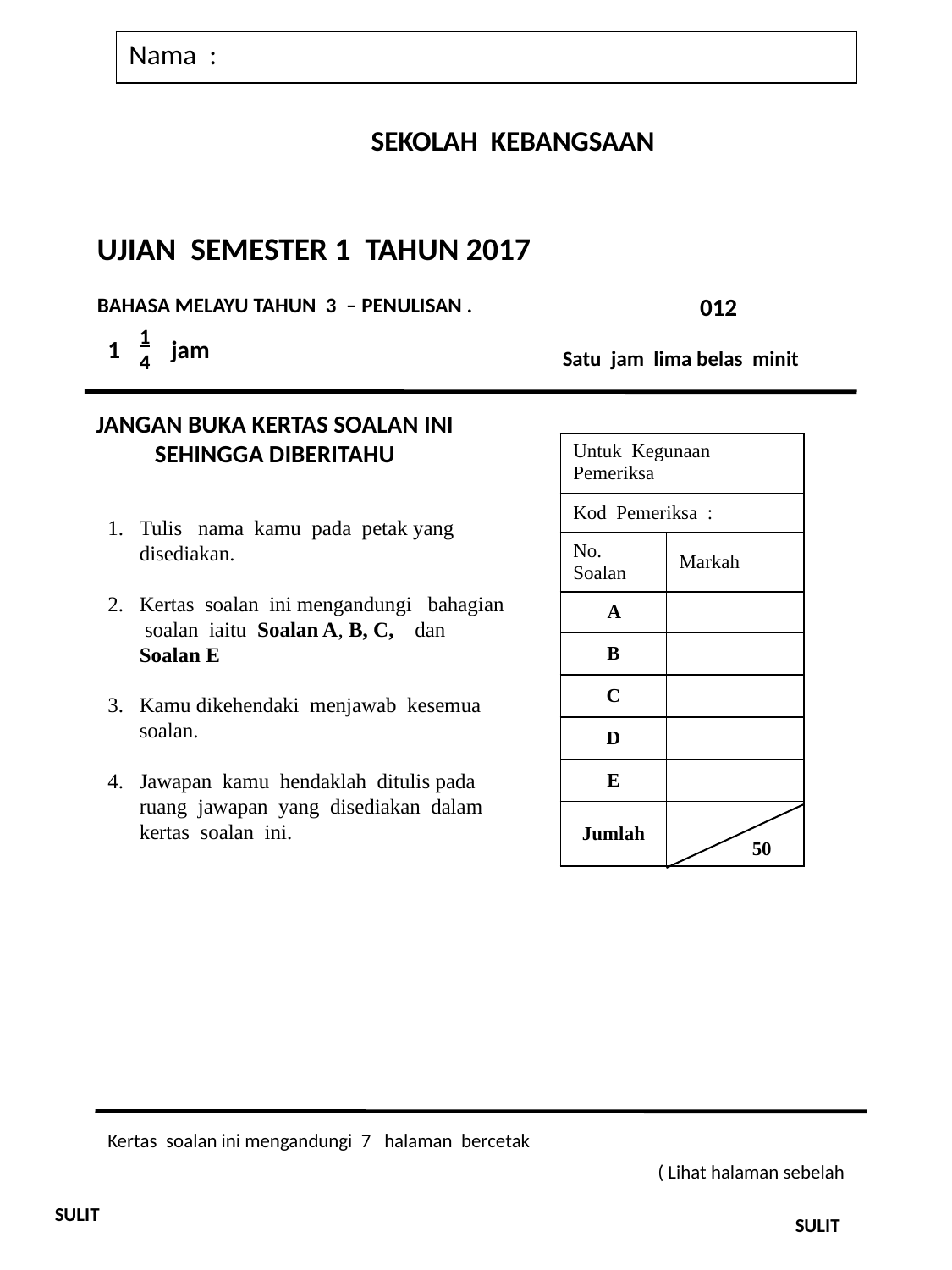

| Nama : |
| --- |
SEKOLAH  KEBANGSAAN
UJIAN  SEMESTER 1  TAHUN 2017
012
BAHASA MELAYU TAHUN  3  – PENULISAN .
1
4
1
jam
Satu  jam  lima belas  minit
JANGAN BUKA KERTAS SOALAN INI SEHINGGA DIBERITAHU
| Untuk Kegunaan Pemeriksa |  |
| --- | --- |
| Kod Pemeriksa : |  |
| No. Soalan | Markah |
| A |  |
| B |  |
| C |  |
| D |  |
| E |  |
| Jumlah | 50 |
Tulis   nama  kamu  pada  petak yang  disediakan.

Kertas  soalan  ini mengandungi   bahagian  soalan  iaitu  Soalan A, B, C,    dan  Soalan E

Kamu dikehendaki  menjawab  kesemua soalan.

Jawapan  kamu  hendaklah  ditulis pada  ruang  jawapan  yang  disediakan  dalam  kertas  soalan  ini.

Kertas  soalan ini mengandungi  7   halaman  bercetak
( Lihat halaman sebelah
SULIT
SULIT